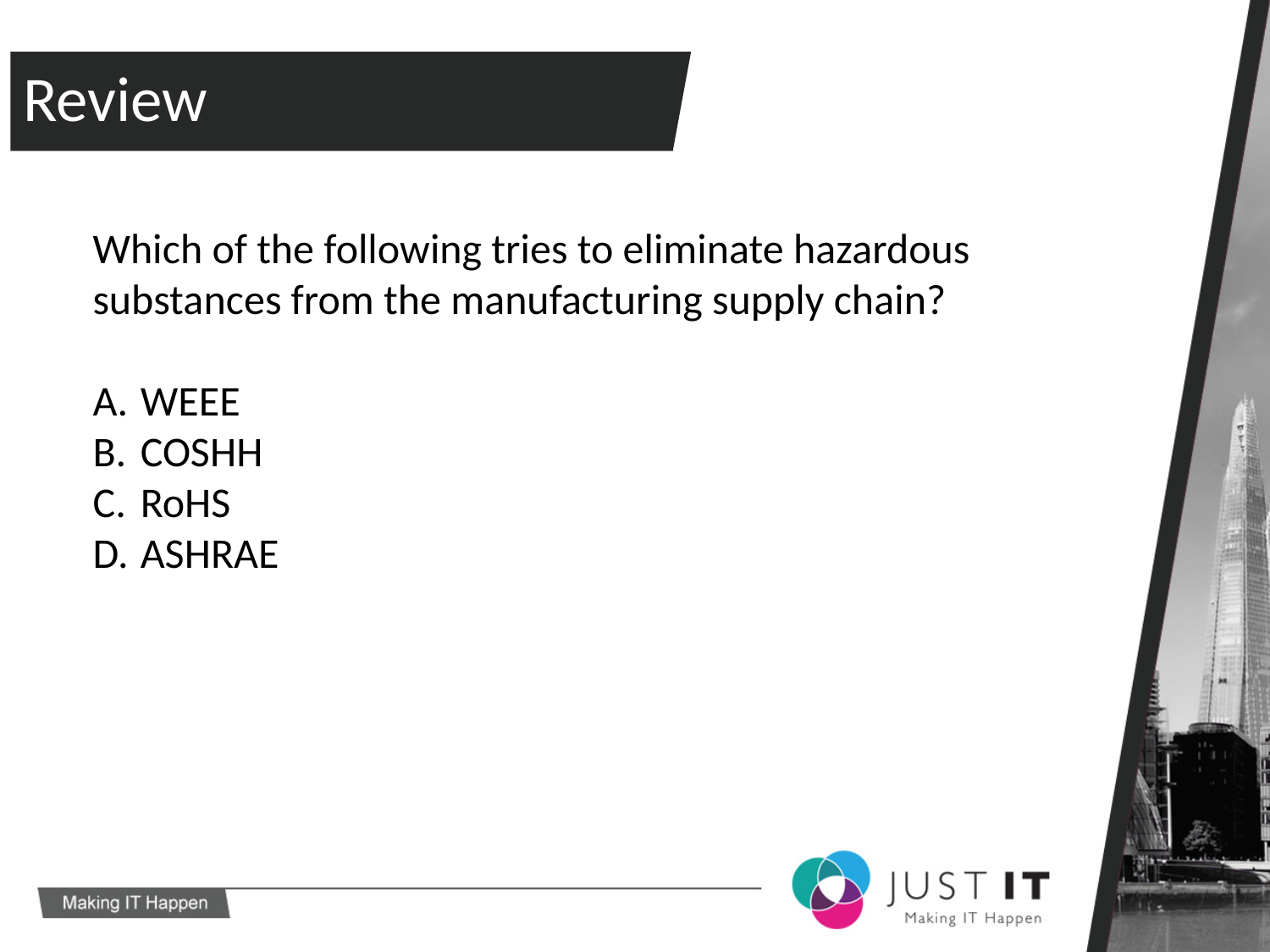

# Review

Which of the following tries to eliminate hazardous substances from the manufacturing supply chain?

WEEE
COSHH
RoHS
ASHRAE